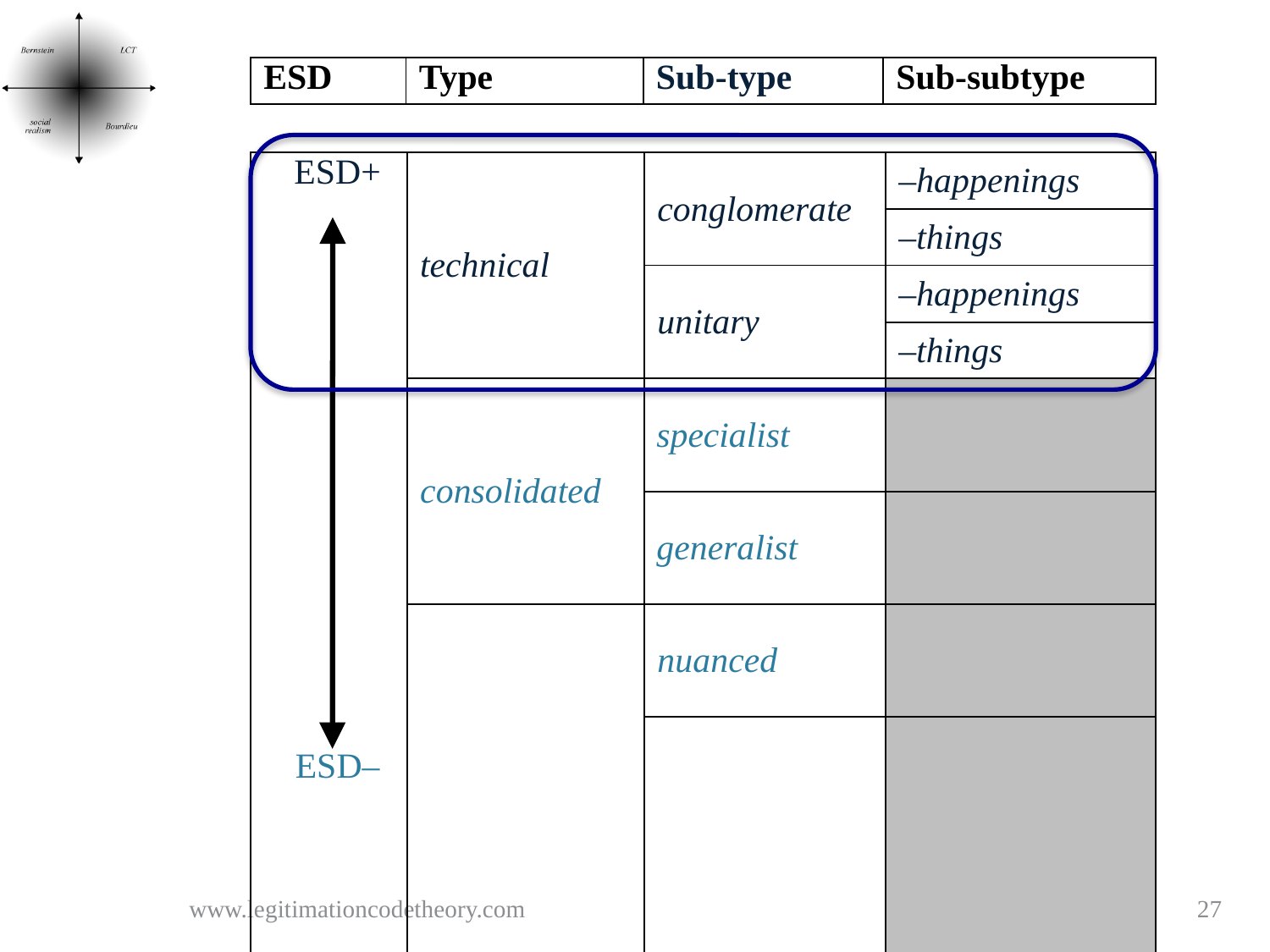

| ESD | Type | Sub-type | Sub-subtype |  |
| --- | --- | --- | --- | --- |

| ESD+ ESD– | technical | conglomerate | –happenings |
| --- | --- | --- | --- |
|  |  |  | –things |
|  |  | unitary | –happenings |
|  |  |  | –things |
|  | consolidated | specialist |  |
|  |  | generalist |  |
|  | everyday | nuanced |  |
|  |  | plain |  |

www.legitimationcodetheory.com
27